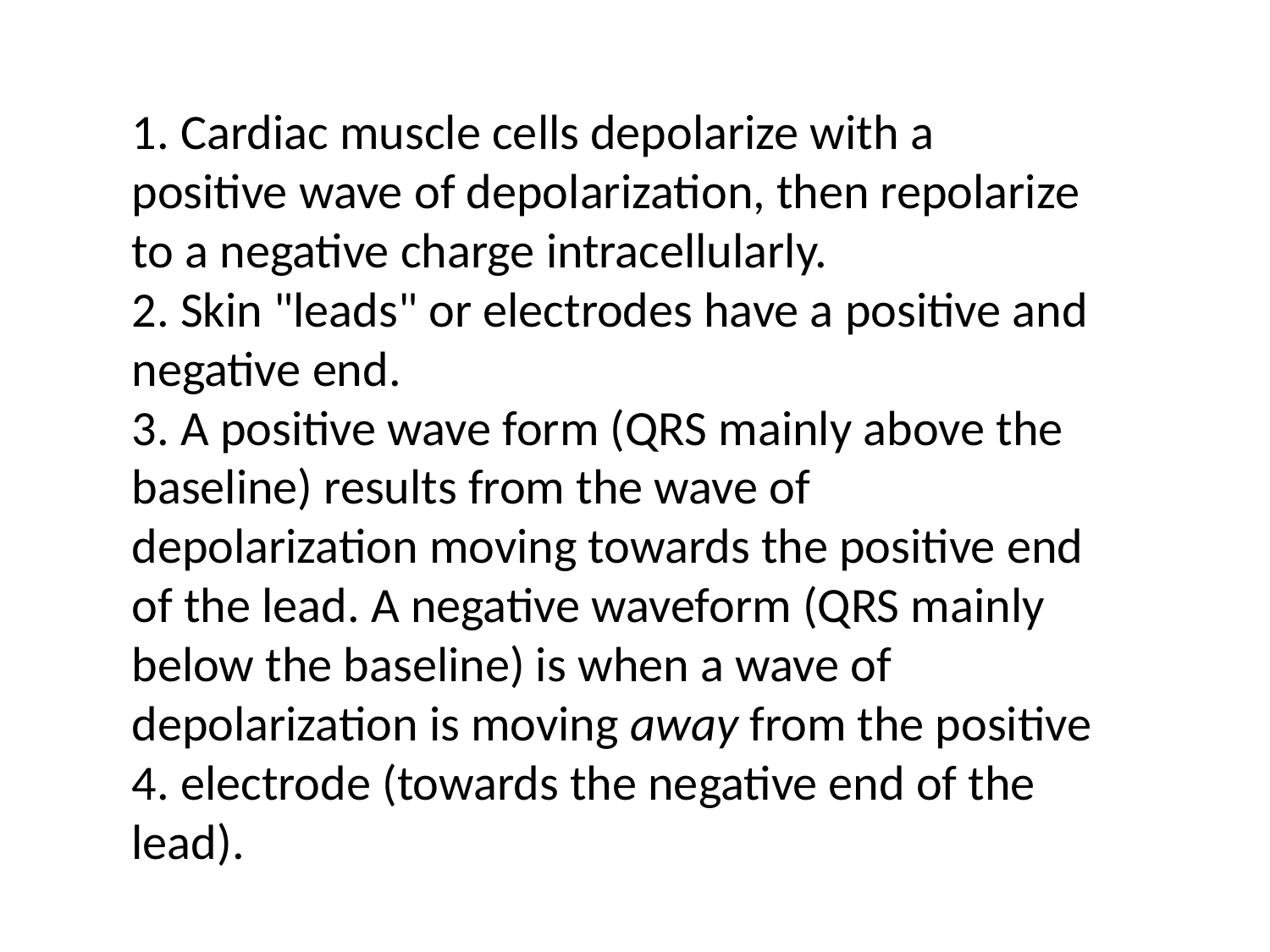

Cardiac muscle cells depolarize with a positive wave of depolarization, then repolarize to a negative charge intracellularly.
 Skin "leads" or electrodes have a positive and negative end.
 A positive wave form (QRS mainly above the baseline) results from the wave of depolarization moving towards the positive end of the lead. A negative waveform (QRS mainly below the baseline) is when a wave of depolarization is moving away from the positive
 electrode (towards the negative end of the lead).